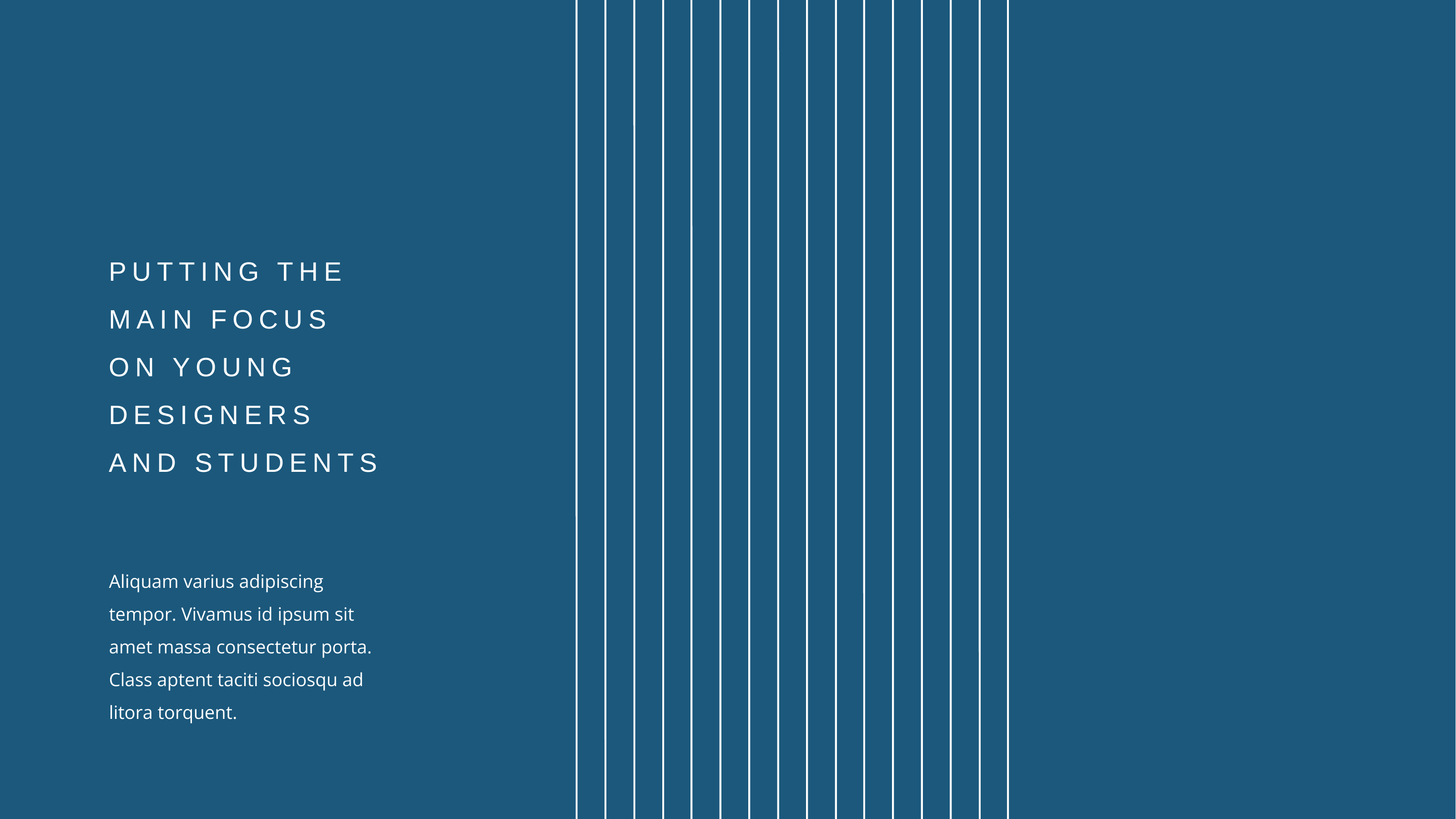

PUTTING THE MAIN FOCUS ON YOUNG DESIGNERS AND STUDENTS
Aliquam varius adipiscing tempor. Vivamus id ipsum sit amet massa consectetur porta. Class aptent taciti sociosqu ad litora torquent.